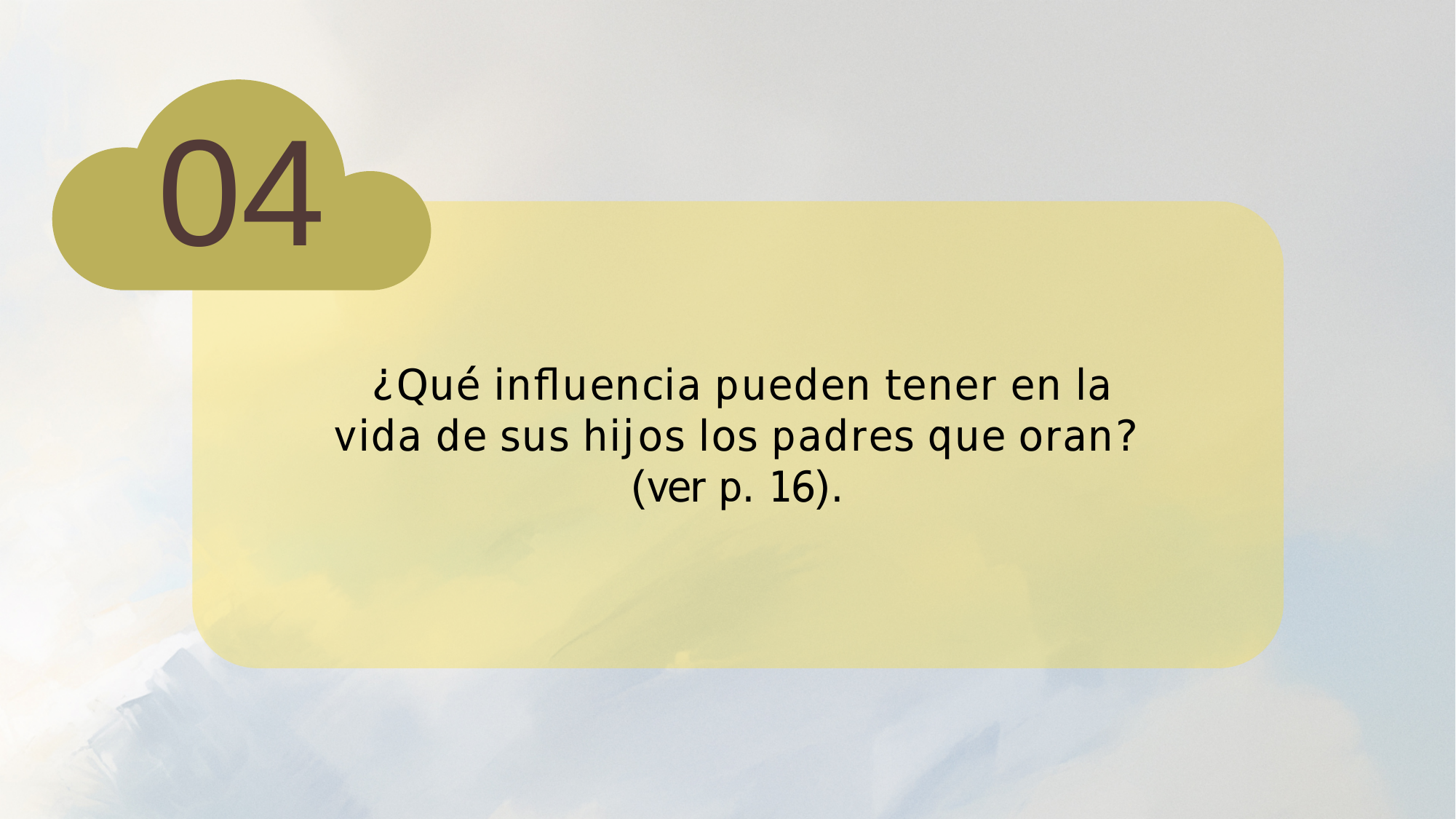

04

 ¿Qué influencia pueden tener en la vida de sus hijos los padres que oran? (ver p. 16).